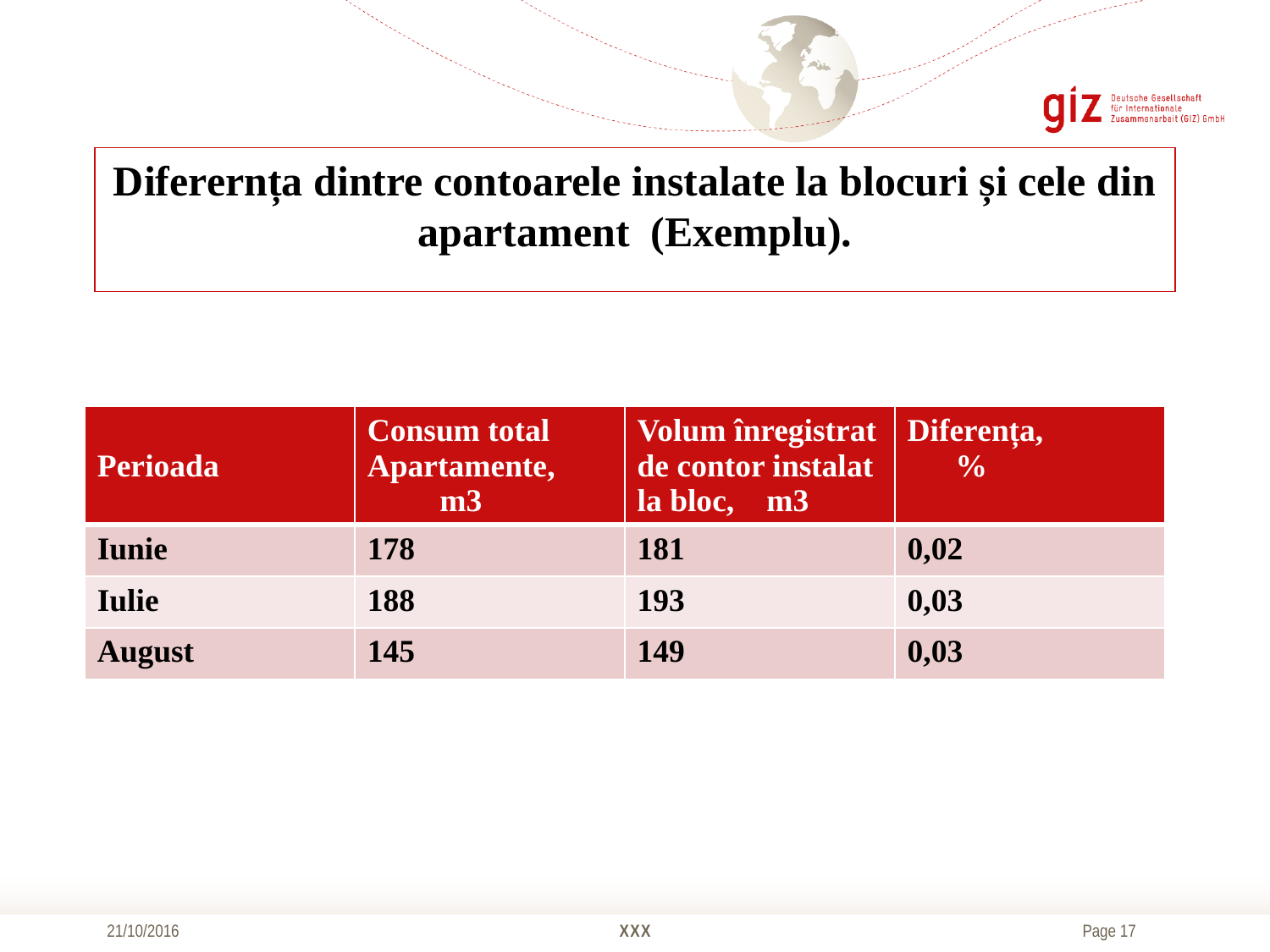

# Diferernța dintre contoarele instalate la blocuri și cele din apartament  (Exemplu).
| Perioada | Consum total Apartamente, m3 | Volum înregistrat de contor instalat la bloc, m3 | Diferența, % |
| --- | --- | --- | --- |
| Iunie | 178 | 181 | 0,02 |
| Iulie | 188 | 193 | 0,03 |
| August | 145 | 149 | 0,03 |
21/10/2016
XXX